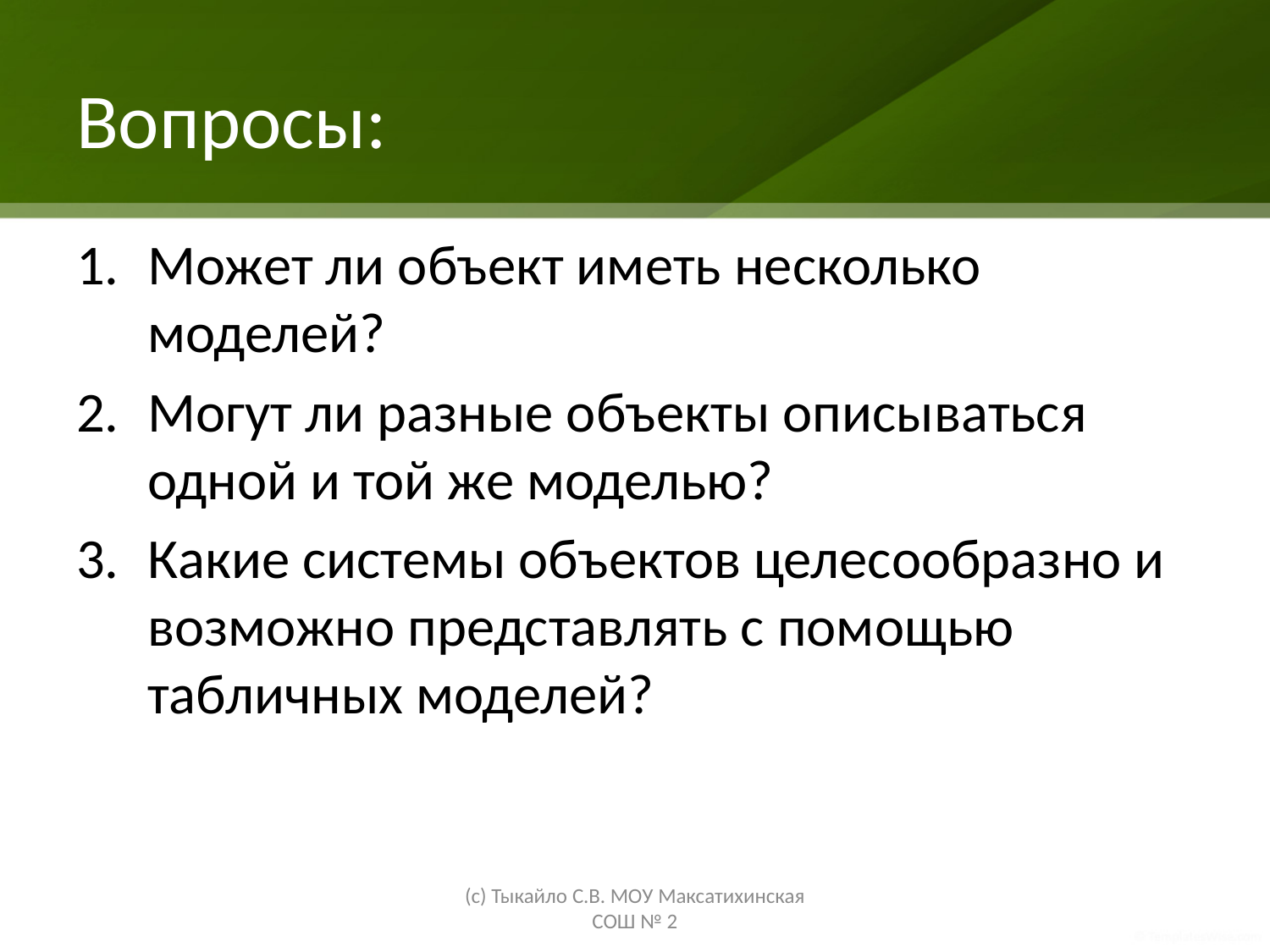

# Вопросы:
Может ли объект иметь несколько моделей?
Могут ли разные объекты описываться одной и той же моделью?
Какие системы объектов целесообразно и возможно представлять с помощью табличных моделей?

(с) Тыкайло С.В. МОУ Максатихинская СОШ № 2